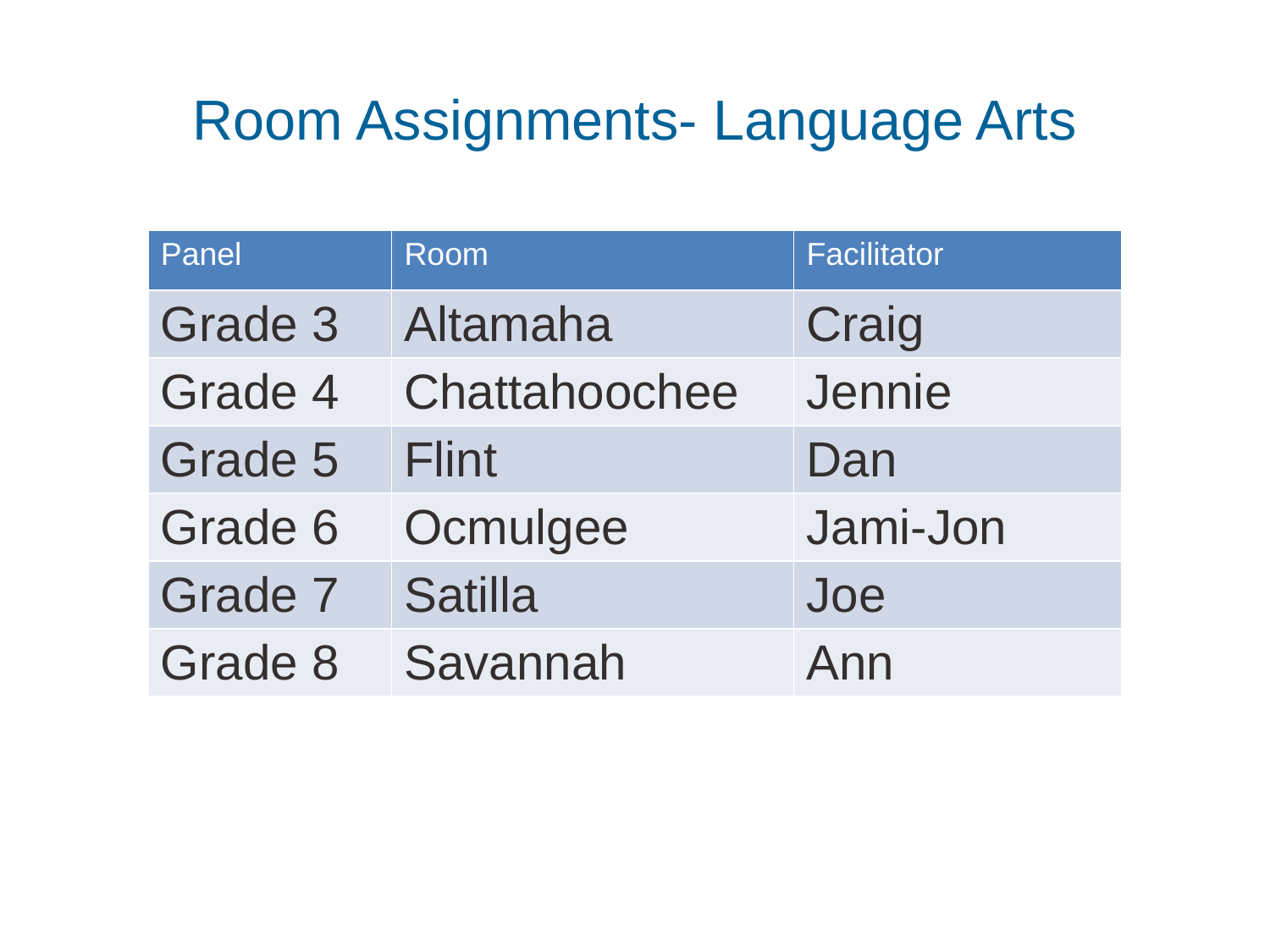

# Room Assignments- Language Arts
| Panel | Room | Facilitator |
| --- | --- | --- |
| Grade 3 | Altamaha | Craig |
| Grade 4 | Chattahoochee | Jennie |
| Grade 5 | Flint | Dan |
| Grade 6 | Ocmulgee | Jami-Jon |
| Grade 7 | Satilla | Joe |
| Grade 8 | Savannah | Ann |